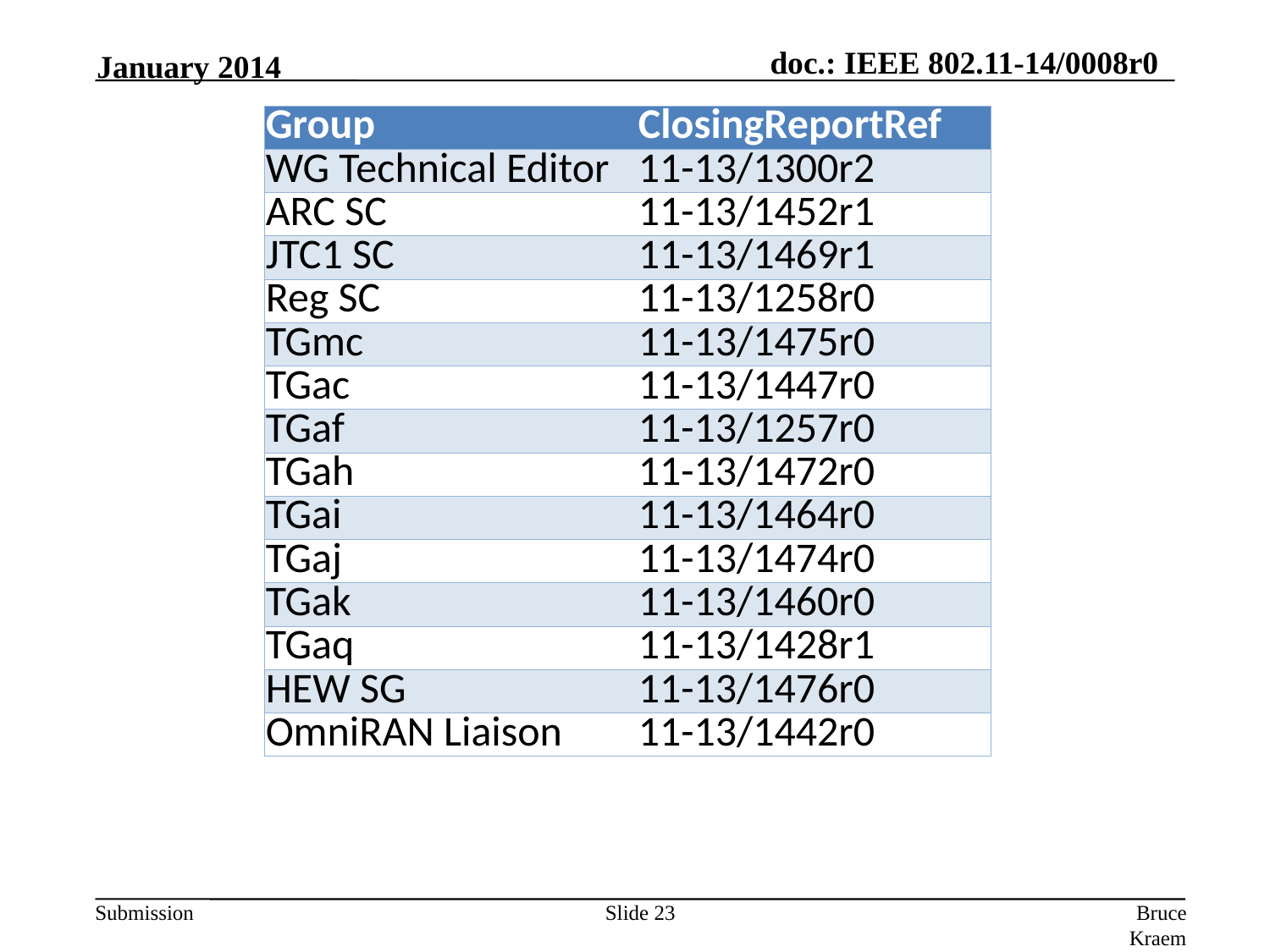

January 2014
| Group | ClosingReportRef |
| --- | --- |
| WG Technical Editor | 11-13/1300r2 |
| ARC SC | 11-13/1452r1 |
| JTC1 SC | 11-13/1469r1 |
| Reg SC | 11-13/1258r0 |
| TGmc | 11-13/1475r0 |
| TGac | 11-13/1447r0 |
| TGaf | 11-13/1257r0 |
| TGah | 11-13/1472r0 |
| TGai | 11-13/1464r0 |
| TGaj | 11-13/1474r0 |
| TGak | 11-13/1460r0 |
| TGaq | 11-13/1428r1 |
| HEW SG | 11-13/1476r0 |
| OmniRAN Liaison | 11-13/1442r0 |
Slide 23
Bruce Kraemer, Marvell